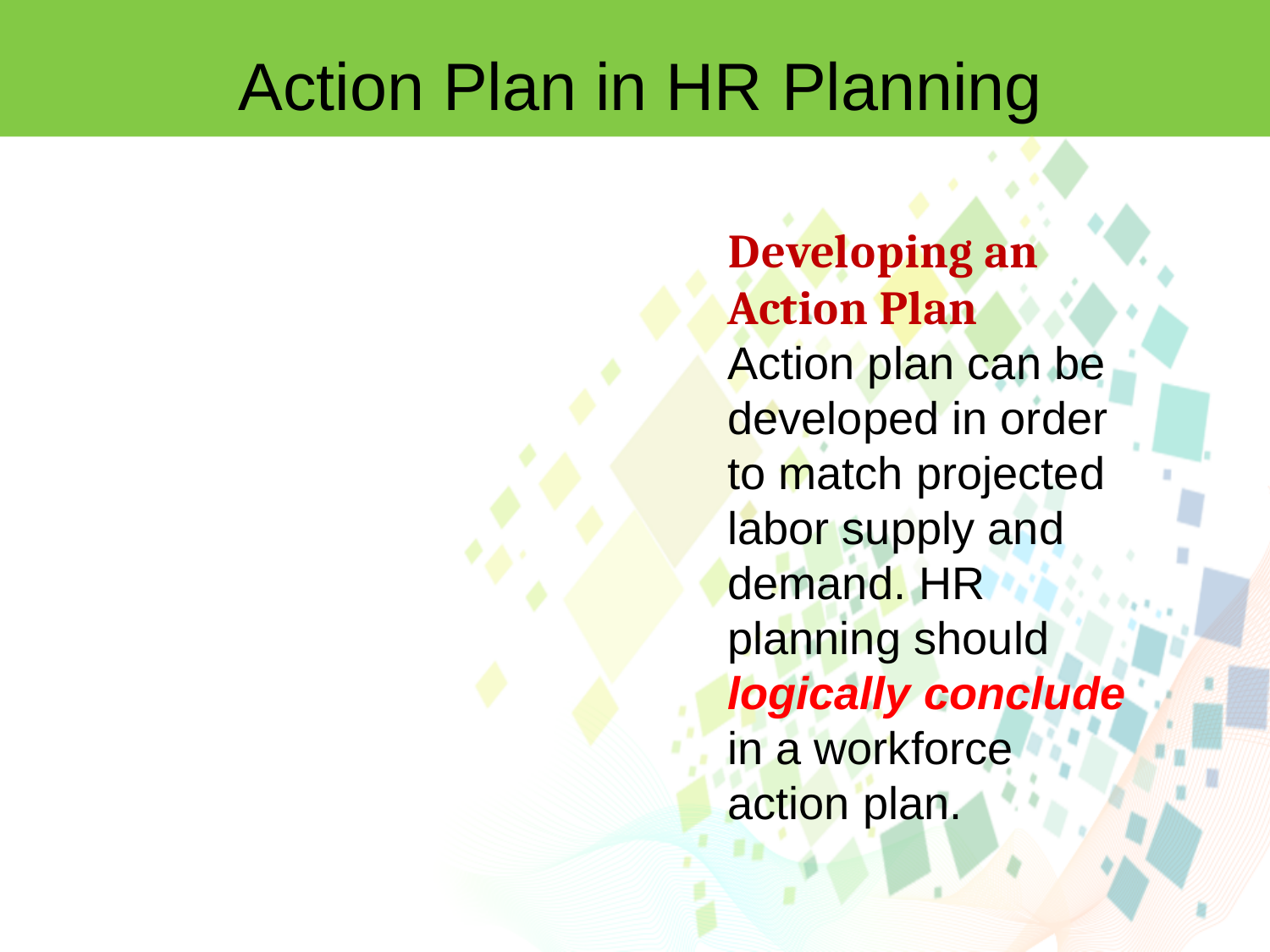

Action Plan in HR Planning
Developing an Action Plan
Action plan can be developed in order to match projected labor supply and demand. HR planning should logically conclude in a workforce action plan.